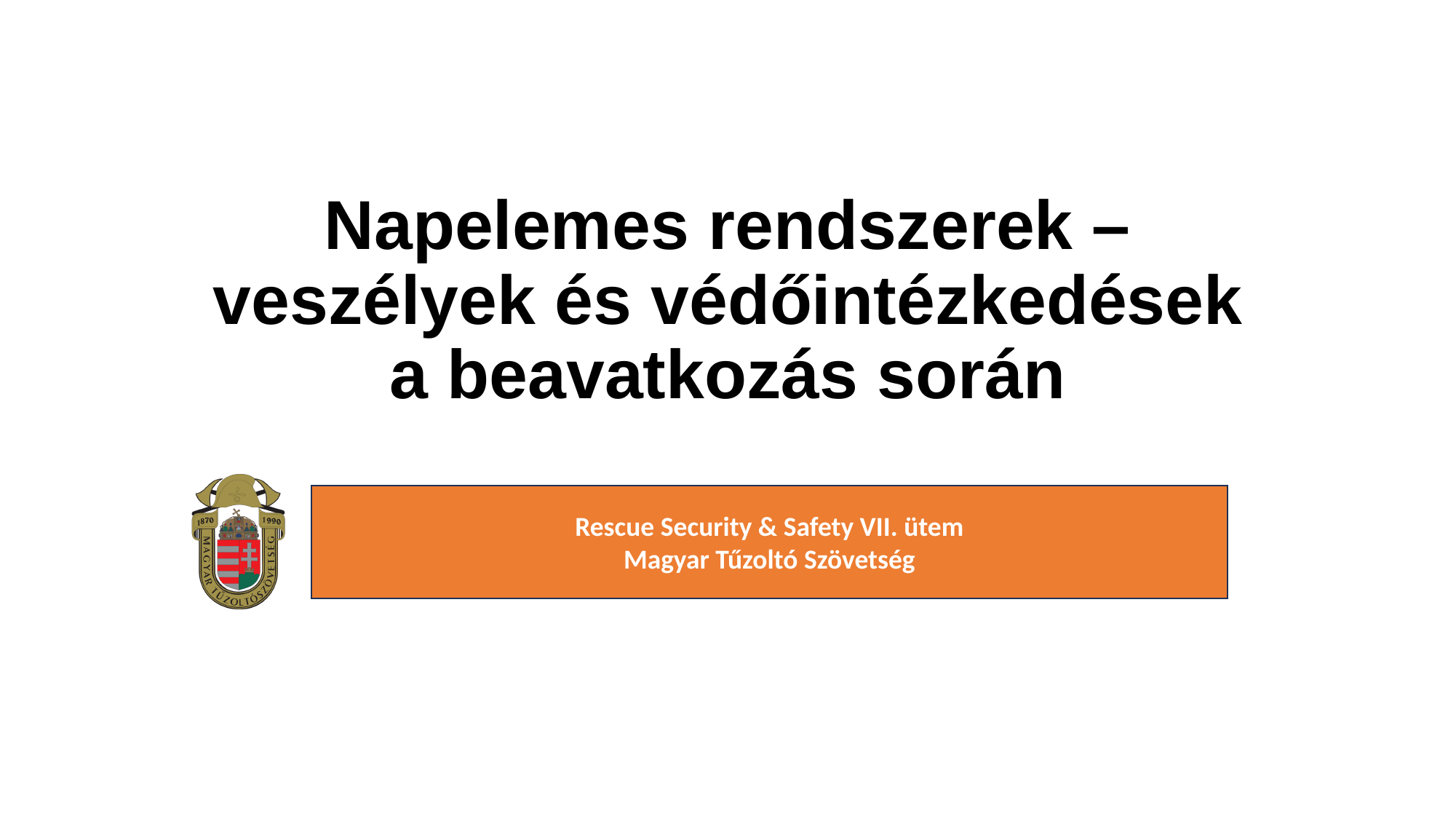

# Napelemes rendszerek – veszélyek és védőintézkedések a beavatkozás során